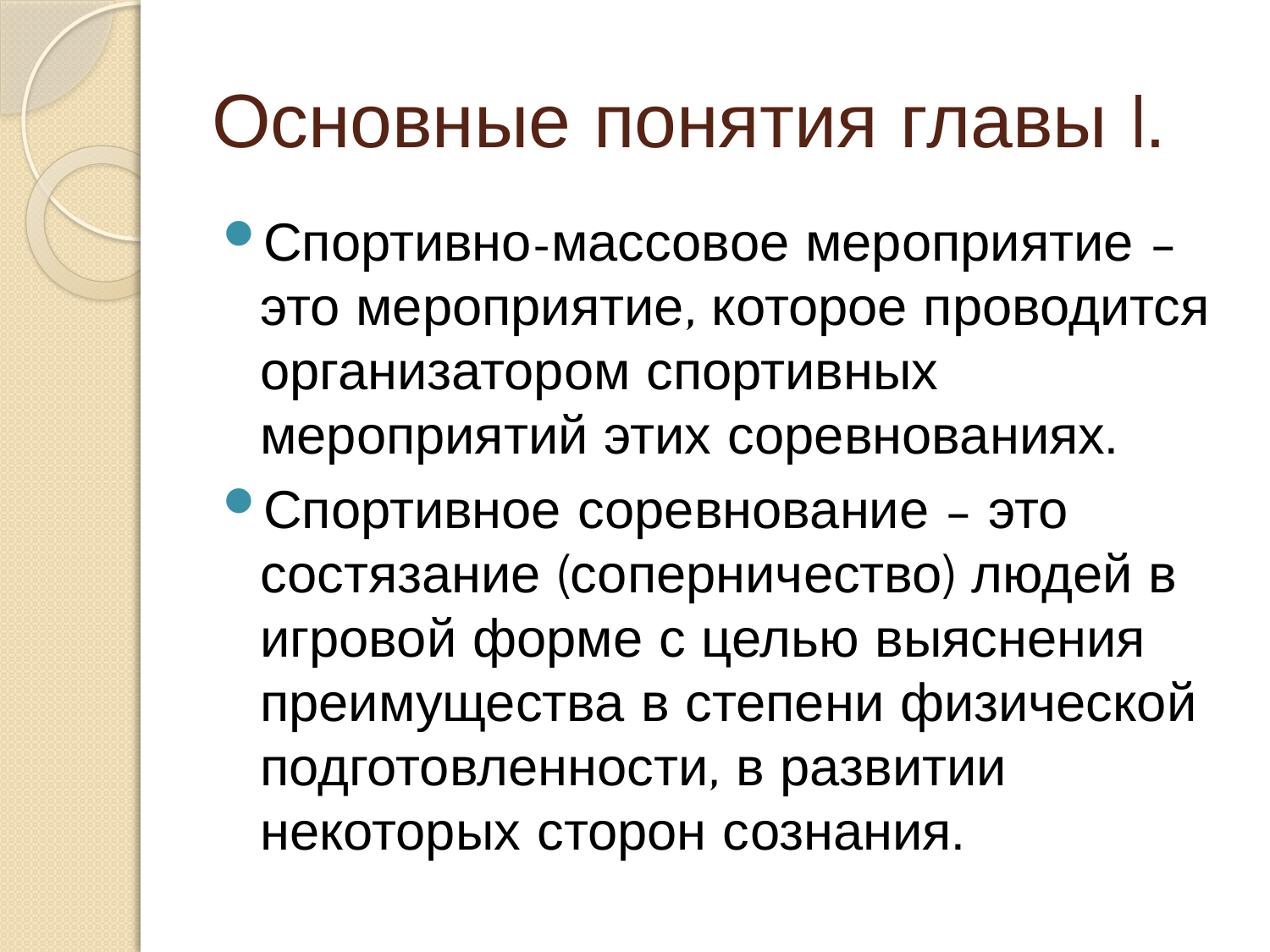

# Основные понятия главы I.
Спортивно-массовое мероприятие – это мероприятие, которое проводится организатором спортивных мероприятий этих соревнованиях.
Спортивное соревнование – это состязание (соперничество) людей в игровой форме с целью выяснения преимущества в степени физической подготовленности, в развитии некоторых сторон сознания.